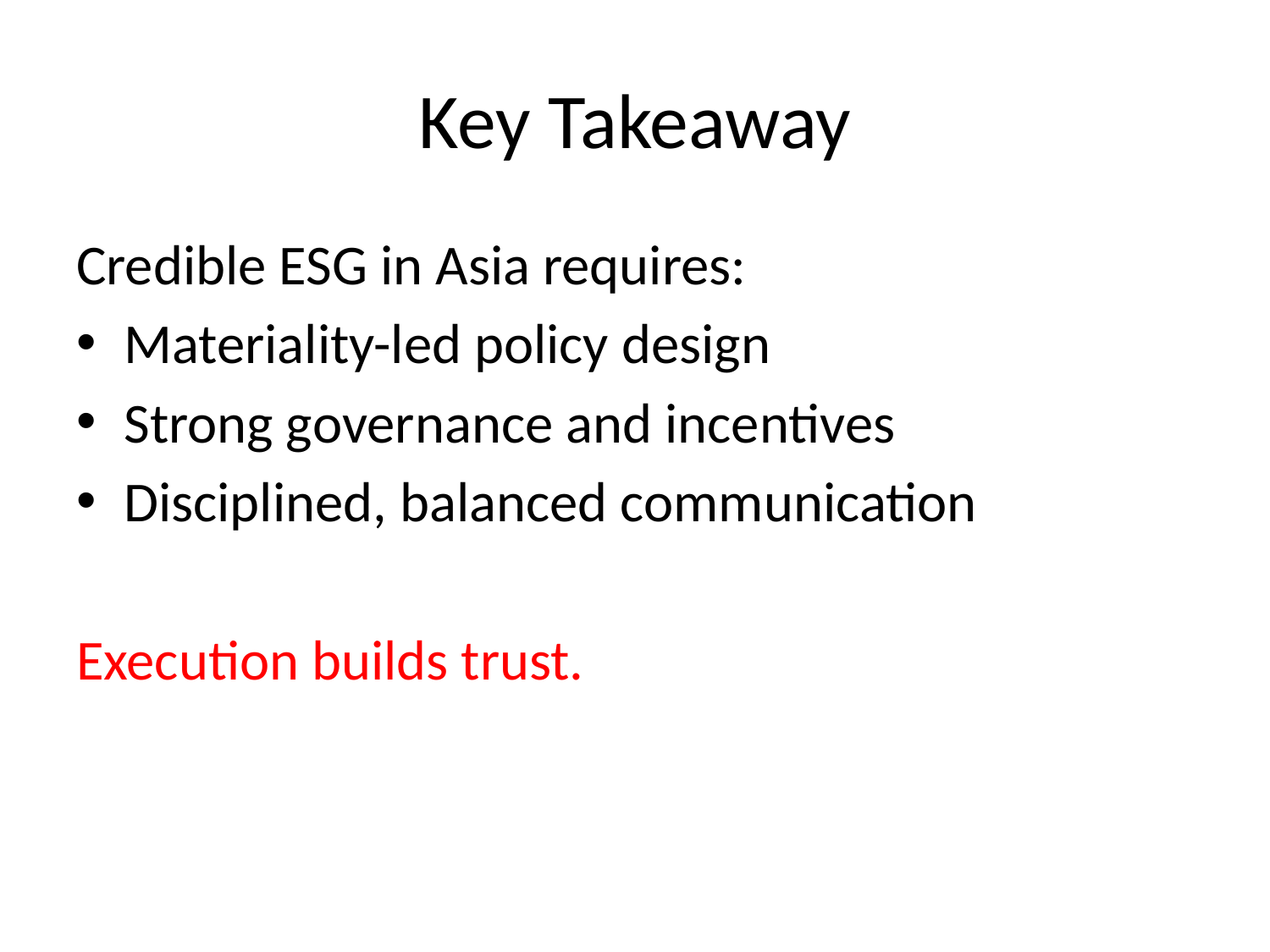

# Key Takeaway
Credible ESG in Asia requires:
Materiality-led policy design
Strong governance and incentives
Disciplined, balanced communication

Execution builds trust.